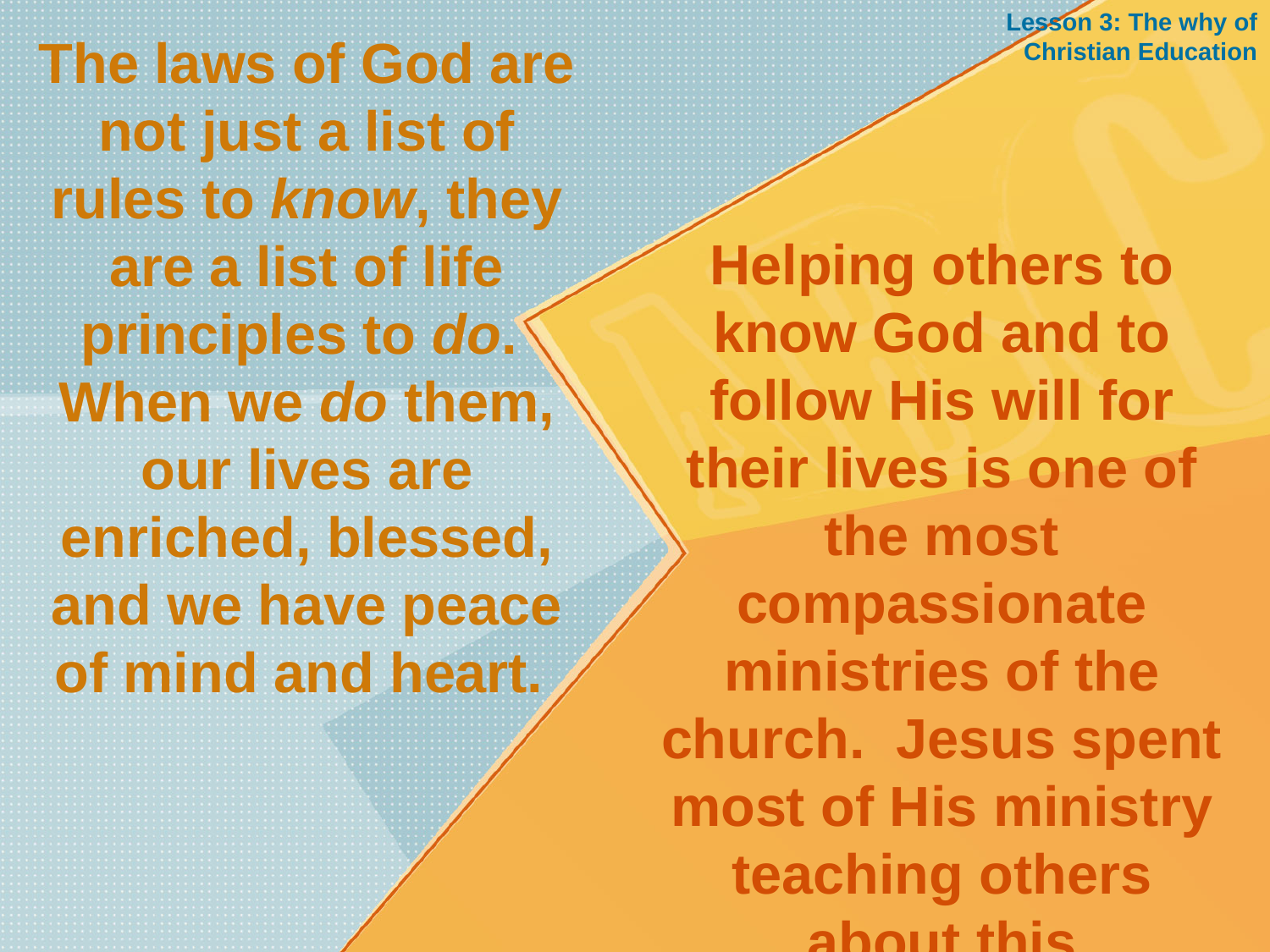

Lesson 3: The why of Christian Education
The laws of God are not just a list of rules to know, they are a list of life principles to do.  When we do them, our lives are enriched, blessed, and we have peace of mind and heart.
Helping others to know God and to follow His will for their lives is one of the most compassionate ministries of the church.  Jesus spent most of His ministry teaching others about this “abundant life."